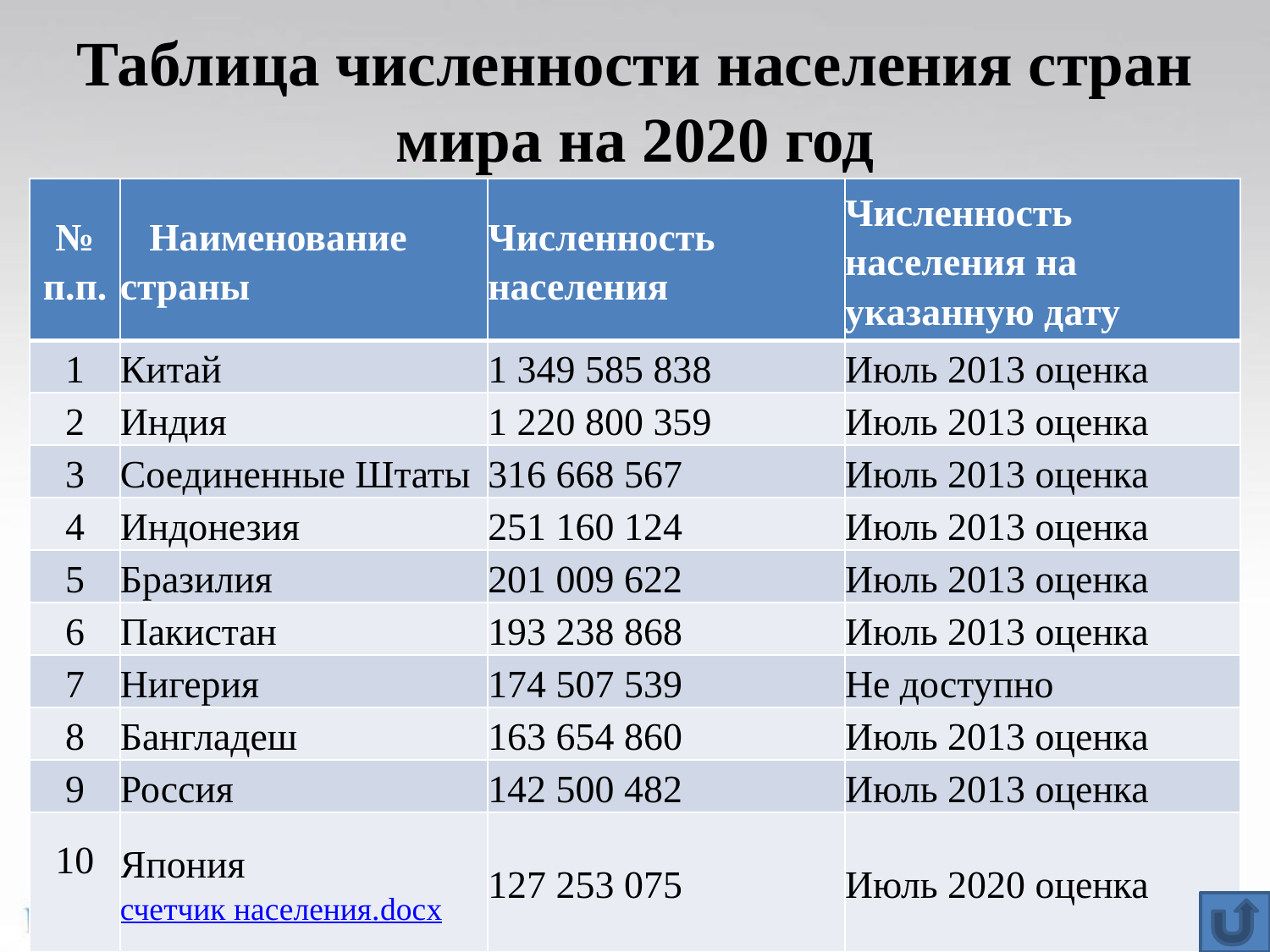

# Таблица численности населения стран мира на 2020 год
| № п.п. | Наименование страны | Численность населения | Численность населения на указанную дату |
| --- | --- | --- | --- |
| 1 | Китай | 1 349 585 838 | Июль 2013 оценка |
| 2 | Индия | 1 220 800 359 | Июль 2013 оценка |
| 3 | Соединенные Штаты | 316 668 567 | Июль 2013 оценка |
| 4 | Индонезия | 251 160 124 | Июль 2013 оценка |
| 5 | Бразилия | 201 009 622 | Июль 2013 оценка |
| 6 | Пакистан | 193 238 868 | Июль 2013 оценка |
| 7 | Нигерия | 174 507 539 | Не доступно |
| 8 | Бангладеш | 163 654 860 | Июль 2013 оценка |
| 9 | Россия | 142 500 482 | Июль 2013 оценка |
| 10 | Япония счетчик населения.docx | 127 253 075 | Июль 2020 оценка |